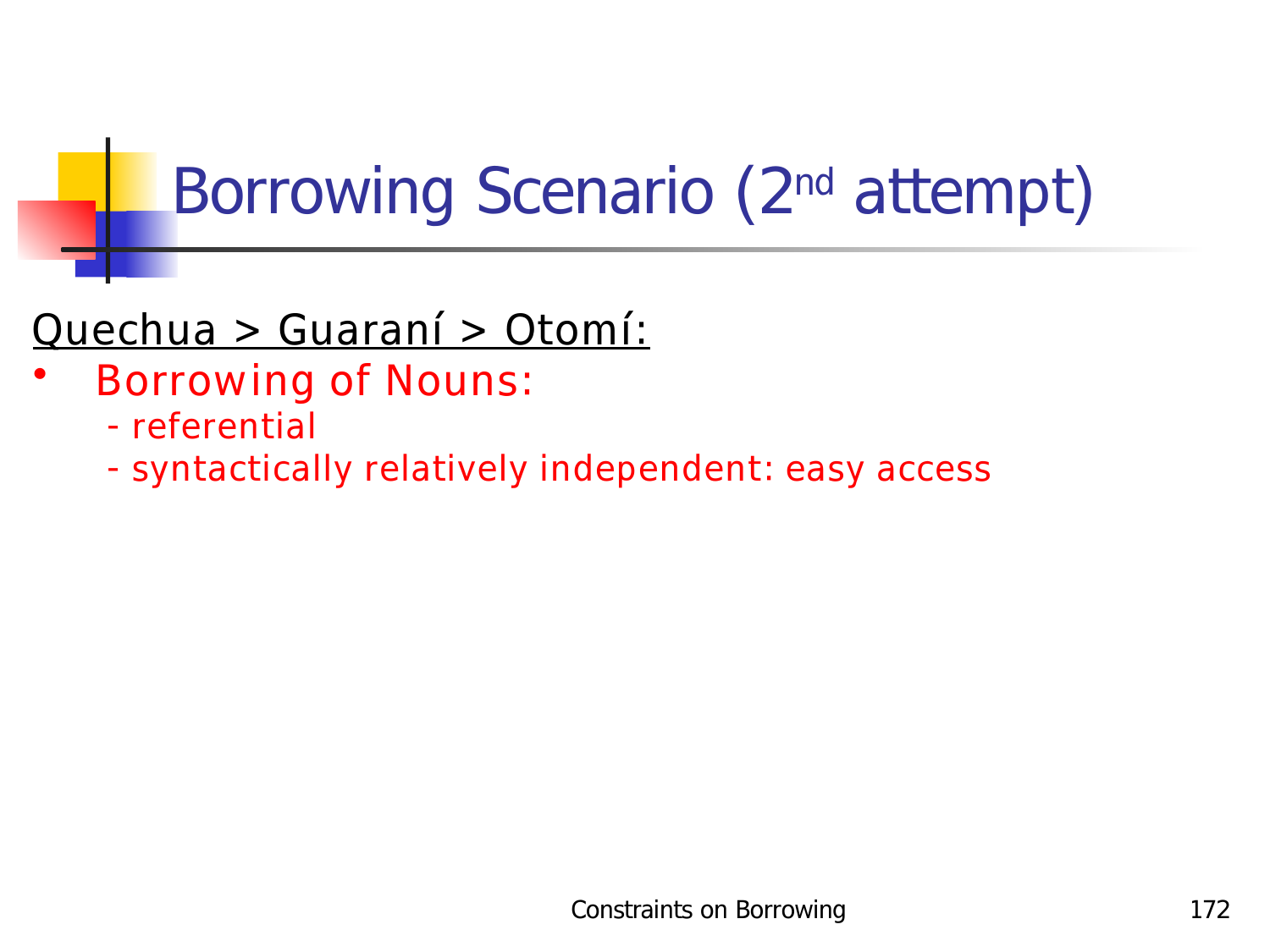

# Borrowing Scenario (2nd attempt)
Quechua > Guaraní > Otomí:
Borrowing of Nouns:
	 - referential
	 - syntactically relatively independent: easy access
Constraints on Borrowing
172